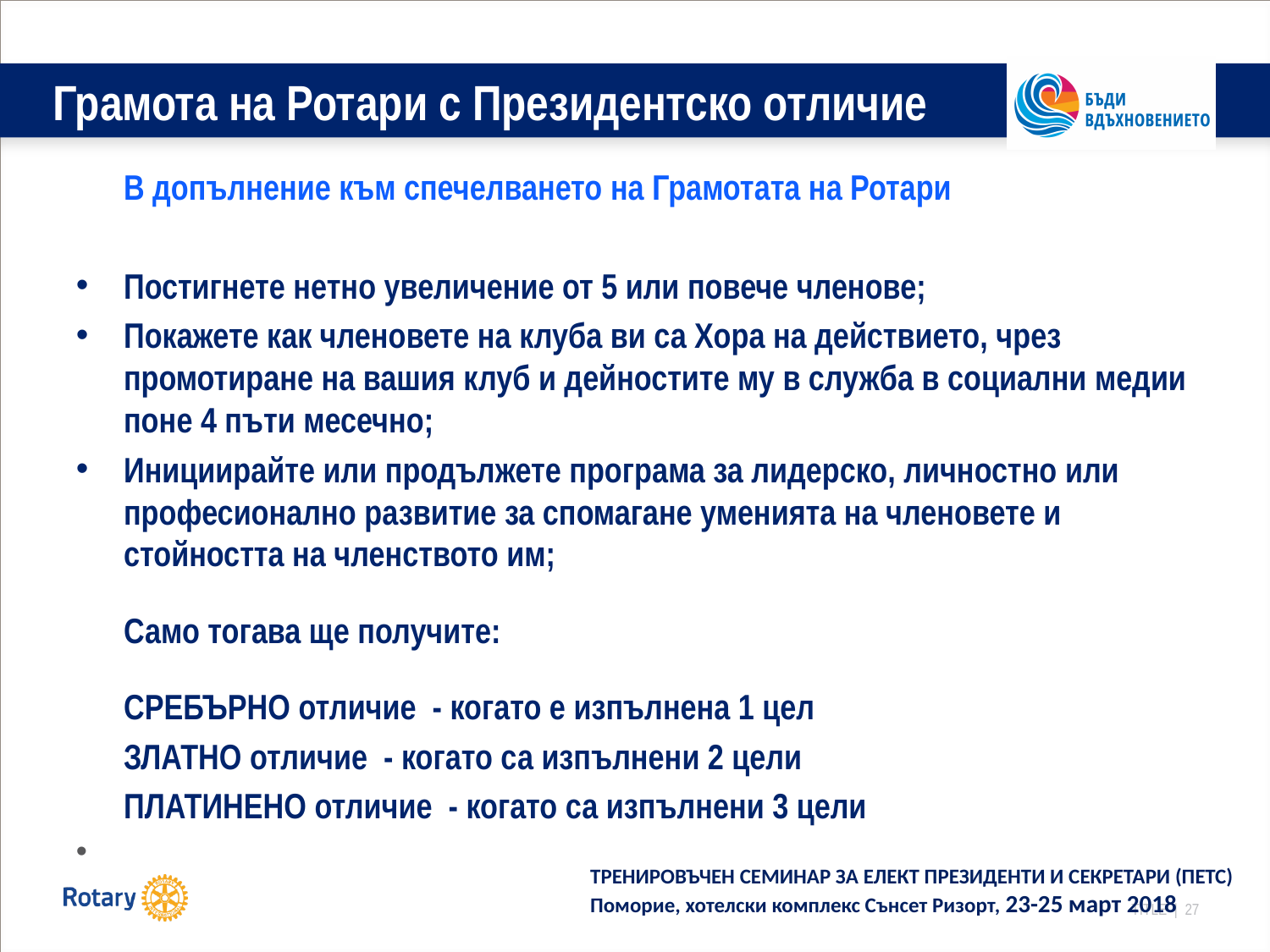

# Грамота на Ротари с Президентско отличие
	В допълнение към спечелването на Грамотата на Ротари

Постигнете нетно увеличение от 5 или повече членове;
Покажете как членовете на клуба ви са Хора на действието, чрез промотиране на вашия клуб и дейностите му в служба в социални медии поне 4 пъти месечно;
Инициирайте или продължете програма за лидерско, личностно или професионално развитие за спомагане уменията на членовете и стойността на членството им;

	Само тогава ще получите:

	СРЕБЪРНО отличие  - когато е изпълнена 1 цел
	ЗЛАТНО отличие  - когато са изпълнени 2 цели
	ПЛАТИНЕНО отличие  - когато са изпълнени 3 цели